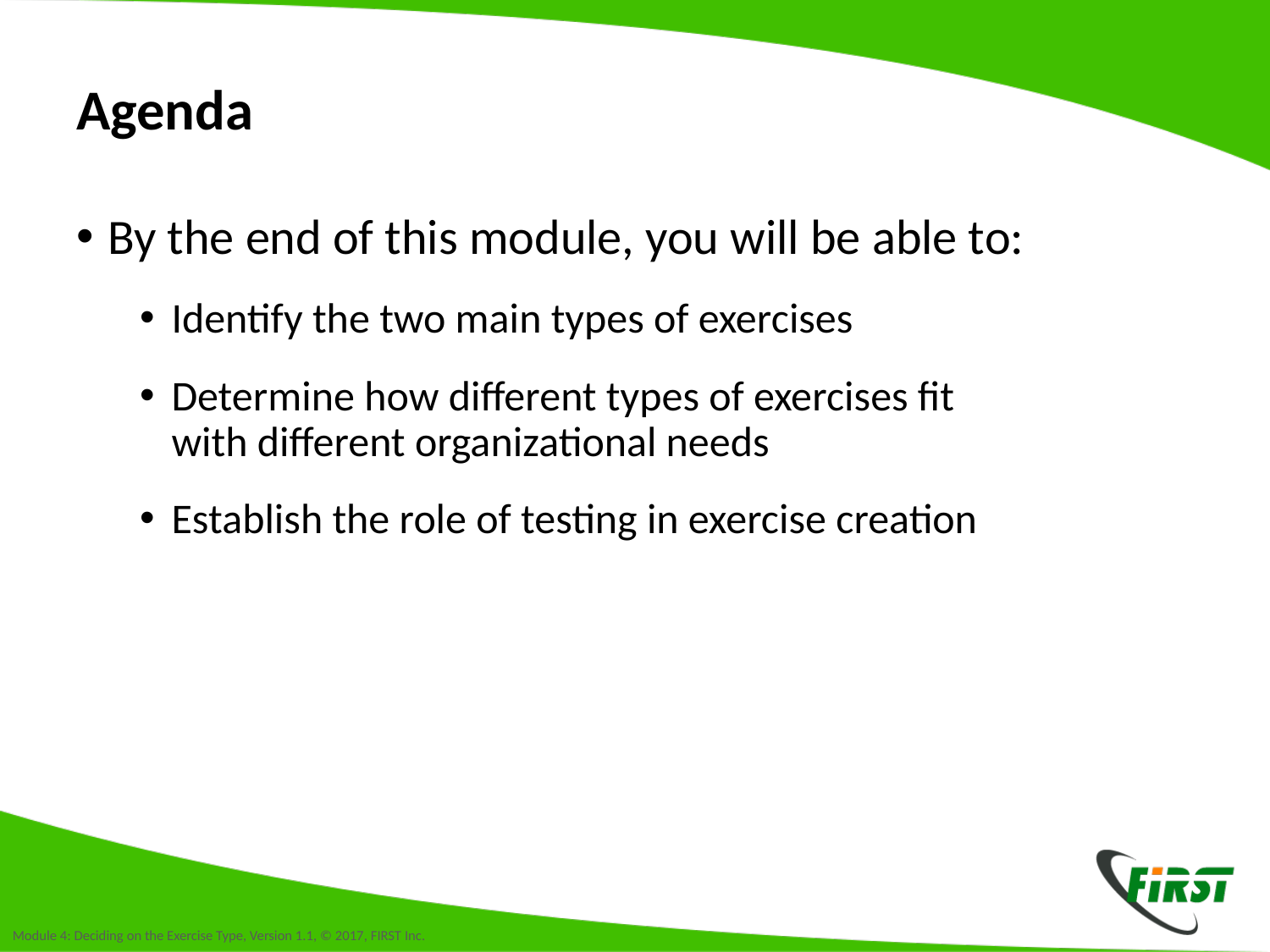

# Agenda
By the end of this module, you will be able to:
Identify the two main types of exercises
Determine how different types of exercises fit
with different organizational needs
Establish the role of testing in exercise creation